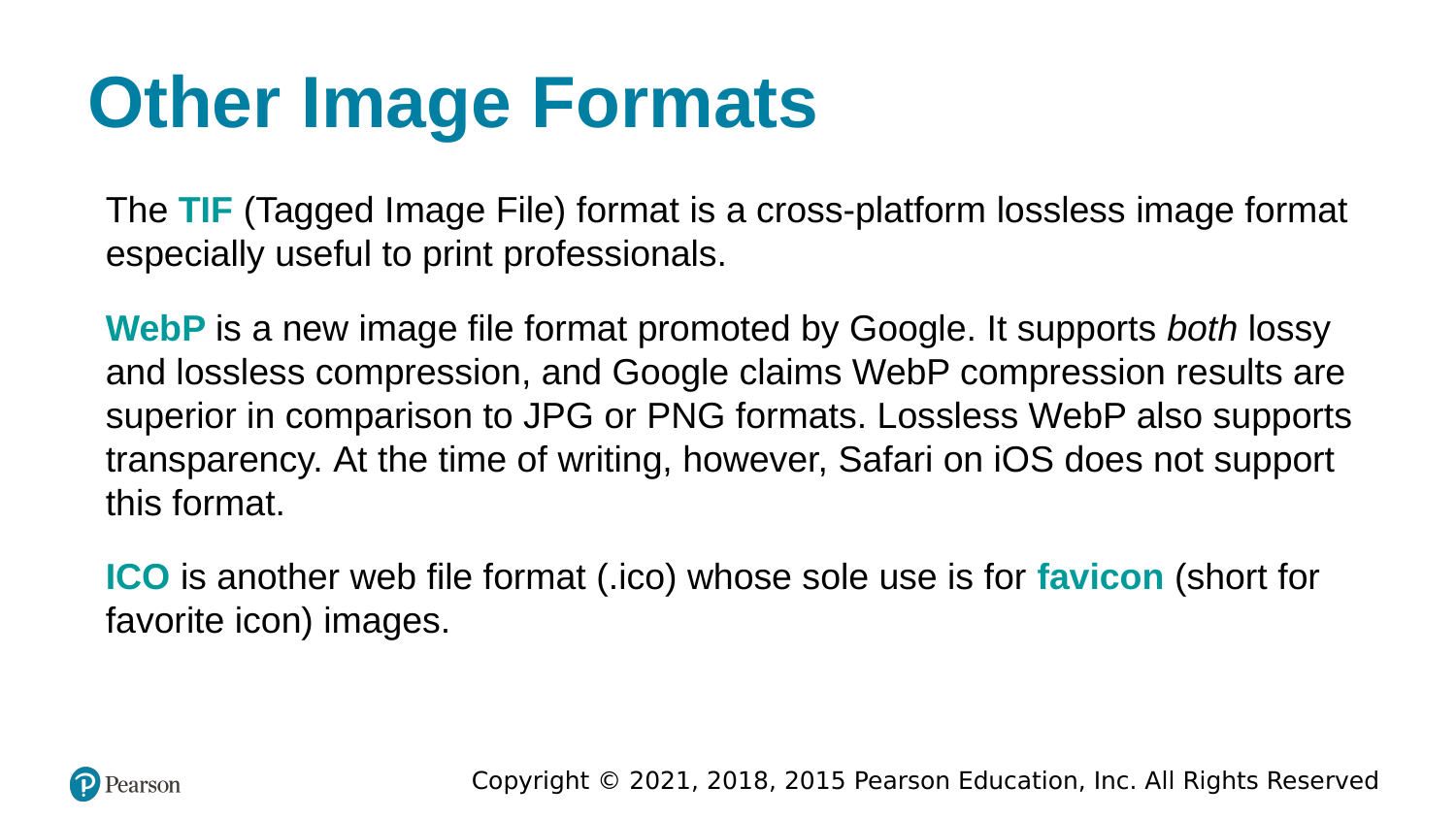

# Other Image Formats
The TIF (Tagged Image File) format is a cross-platform lossless image format especially useful to print professionals.
WebP is a new image file format promoted by Google. It supports both lossy and lossless compression, and Google claims WebP compression results are superior in comparison to JPG or PNG formats. Lossless WebP also supports transparency. At the time of writing, however, Safari on iOS does not support this format.
ICO is another web file format (.ico) whose sole use is for favicon (short for favorite icon) images.